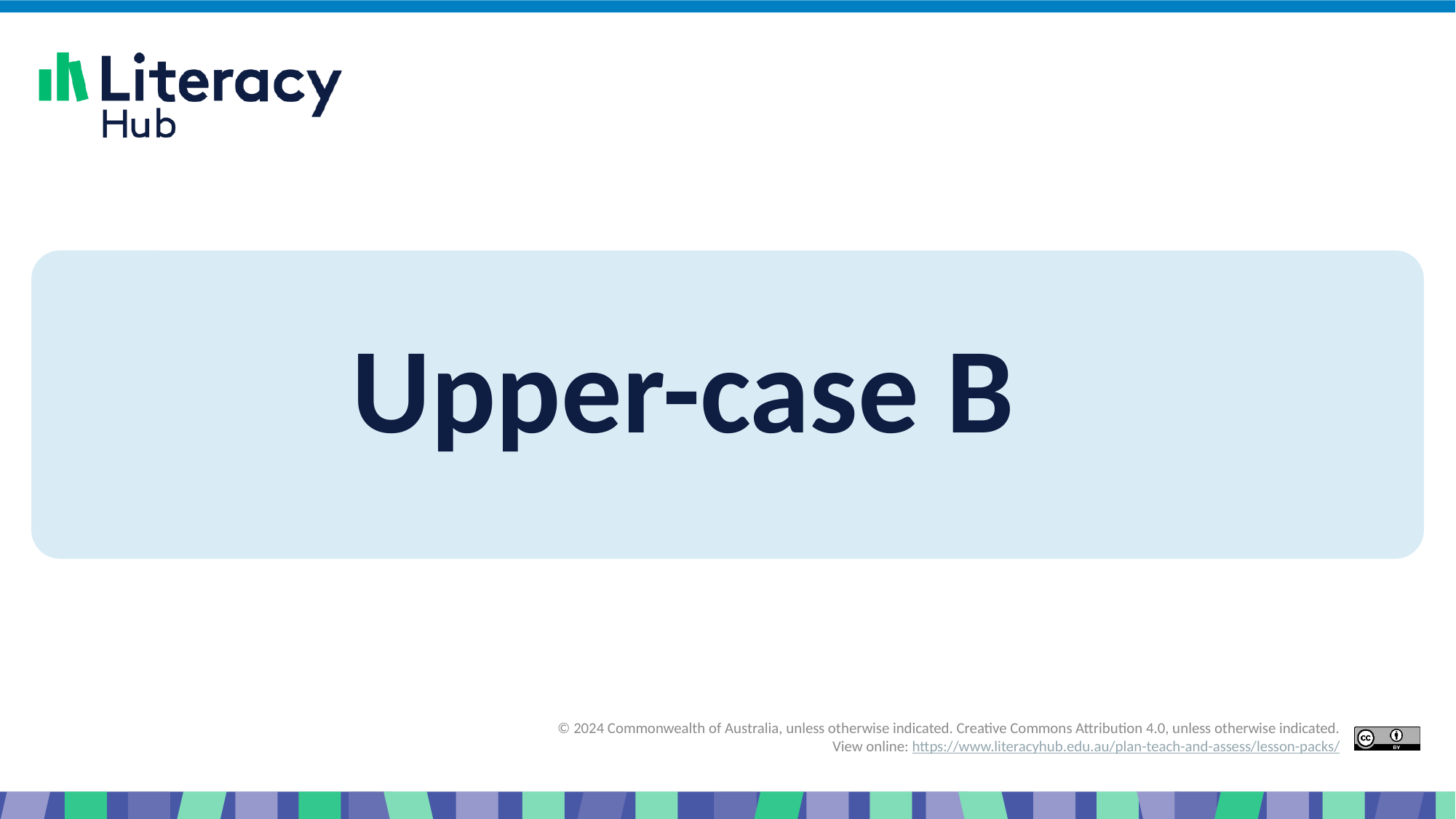

# Slide 22 Upper-case B
Upper-case B